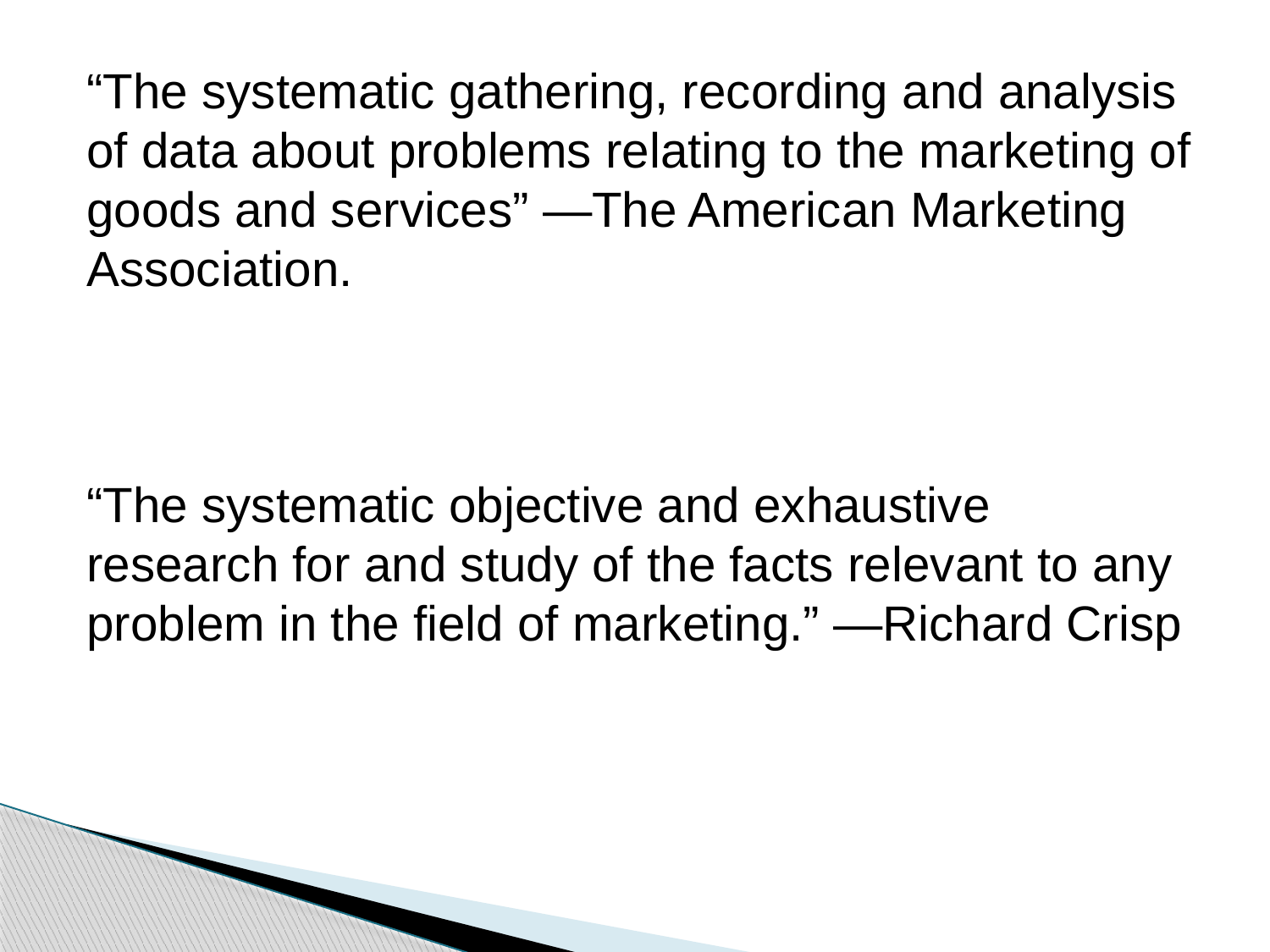

“The systematic gathering, recording and analysis of data about problems relating to the marketing of goods and services” —The American Marketing Association.

“The systematic objective and exhaustive research for and study of the facts relevant to any problem in the field of marketing.” —Richard Crisp